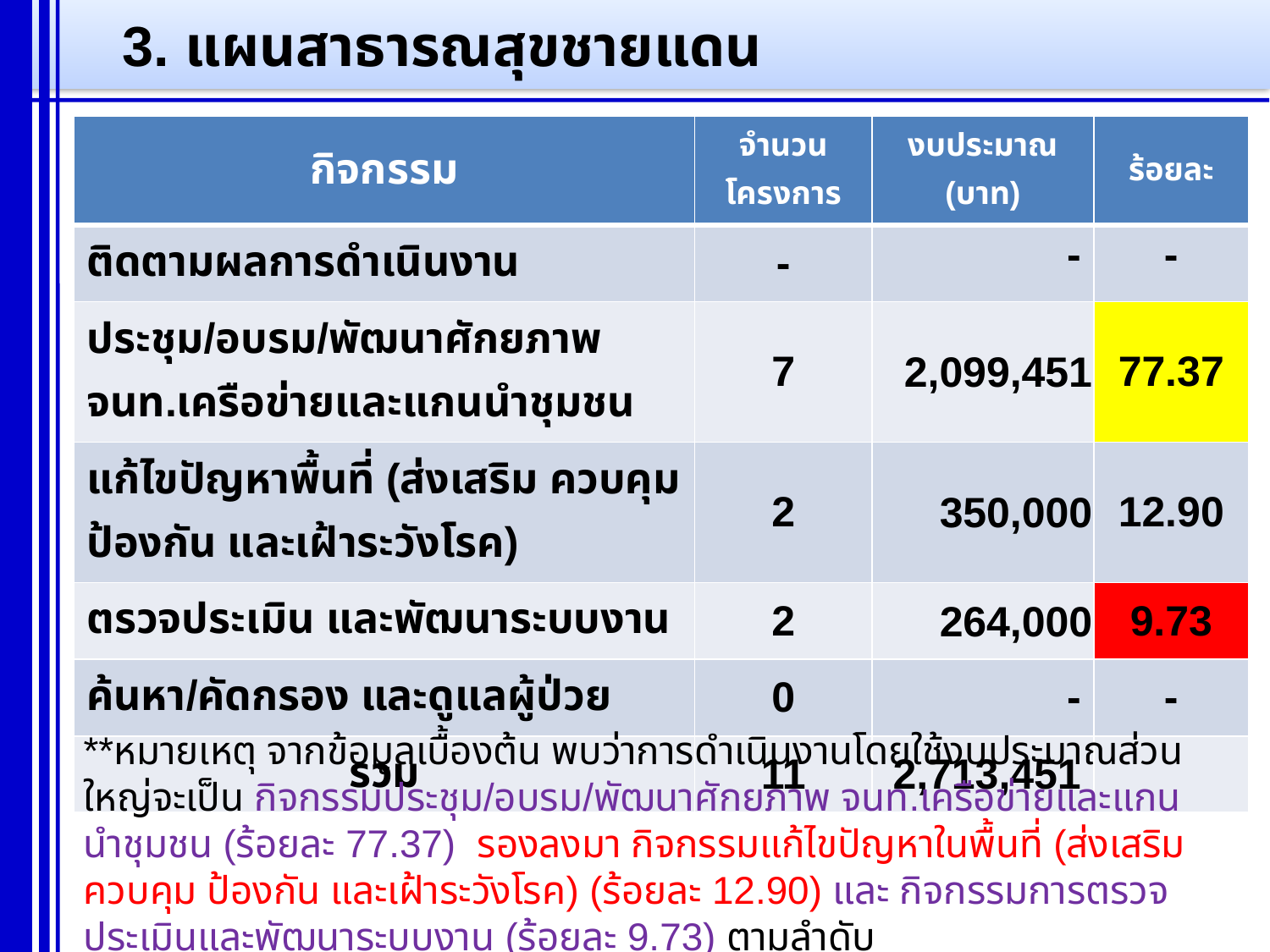

# 3. แผนสาธารณสุขชายแดน

| กิจกรรม | จำนวน โครงการ | งบประมาณ (บาท) | ร้อยละ |
| --- | --- | --- | --- |
| ติดตามผลการดำเนินงาน | - | - | - |
| ประชุม/อบรม/พัฒนาศักยภาพ จนท.เครือข่ายและแกนนำชุมชน | 7 | 2,099,451 | 77.37 |
| แก้ไขปัญหาพื้นที่ (ส่งเสริม ควบคุม ป้องกัน และเฝ้าระวังโรค) | 2 | 350,000 | 12.90 |
| ตรวจประเมิน และพัฒนาระบบงาน | 2 | 264,000 | 9.73 |
| ค้นหา/คัดกรอง และดูแลผู้ป่วย | 0 | - | - |
| รวม | 11 | 2,713,451 |  |
**หมายเหตุ จากข้อมูลเบื้องต้น พบว่าการดำเนินงานโดยใช้งบประมาณส่วนใหญ่จะเป็น กิจกรรมประชุม/อบรม/พัฒนาศักยภาพ จนท.เครือข่ายและแกนนำชุมชน (ร้อยละ 77.37)  รองลงมา กิจกรรมแก้ไขปัญหาในพื้นที่ (ส่งเสริม ควบคุม ป้องกัน และเฝ้าระวังโรค) (ร้อยละ 12.90) และ กิจกรรมการตรวจประเมินและพัฒนาระบบงาน (ร้อยละ 9.73) ตามลำดับ